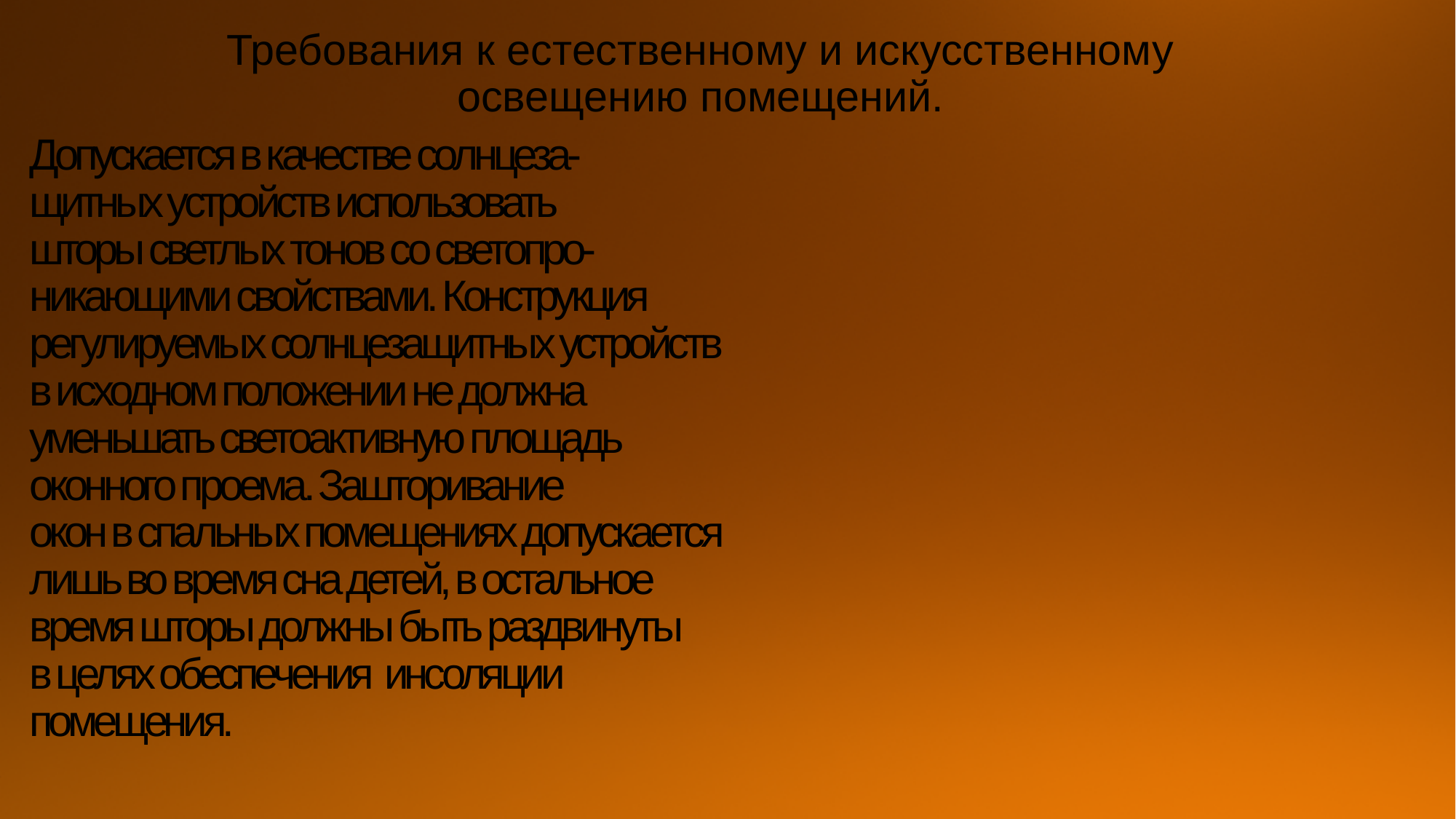

Требования к естественному и искусственному освещению помещений.
# Допускается в качестве солнцеза- щитных устройств использовать шторы светлых тонов со светопро- никающими свойствами. Конструкция регулируемых солнцезащитных устройств в исходном положении не должна уменьшать светоактивную площадь оконного проема. Зашторивание окон в спальных помещениях допускается лишь во время сна детей, в остальное время шторы должны быть раздвинуты в целях обеспечения  инсоляции помещения.